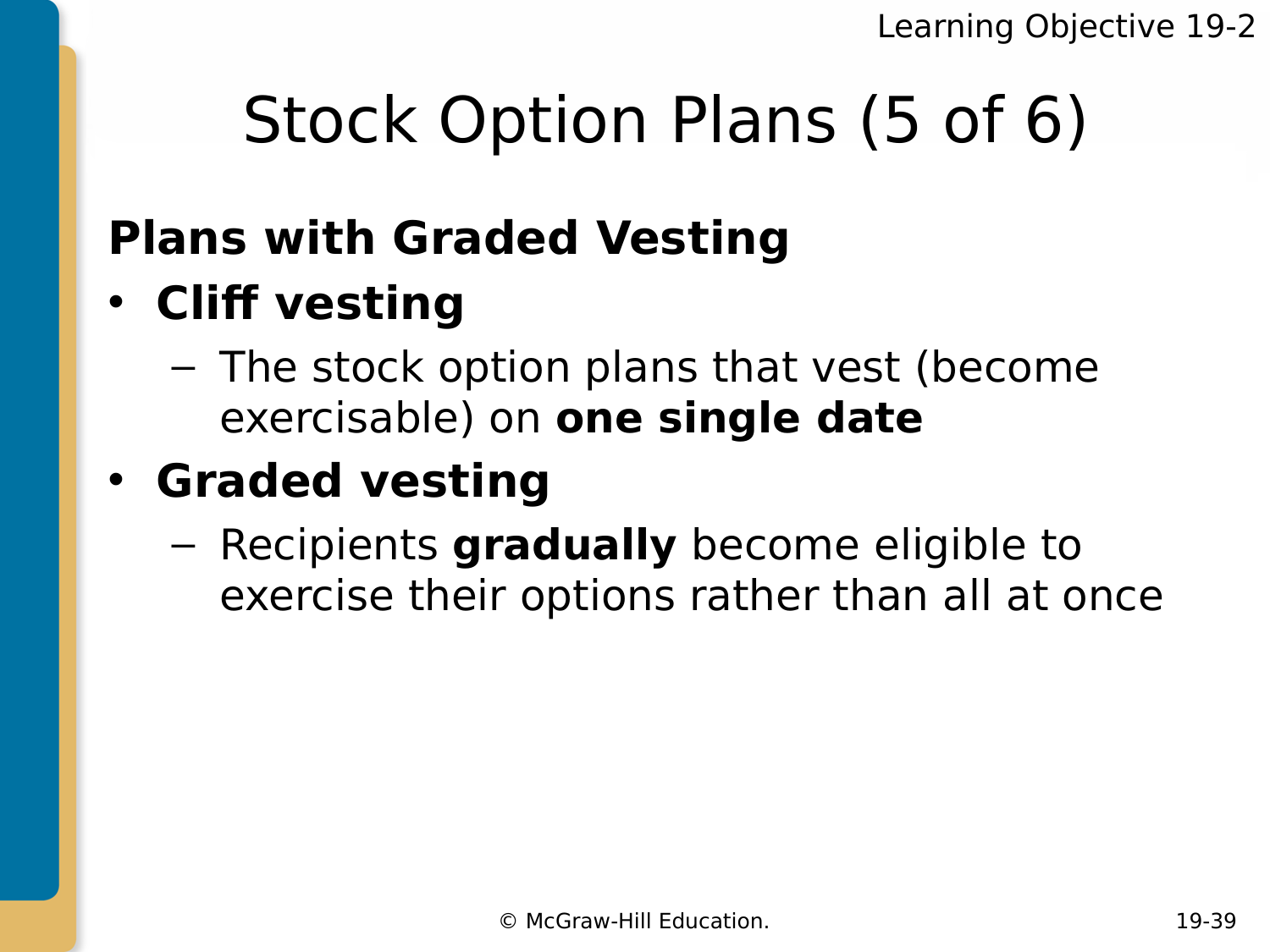

Learning Objective 19-2
# Stock Option Plans (5 of 6)
Plans with Graded Vesting
Cliff vesting
The stock option plans that vest (become exercisable) on one single date
Graded vesting
Recipients gradually become eligible to exercise their options rather than all at once